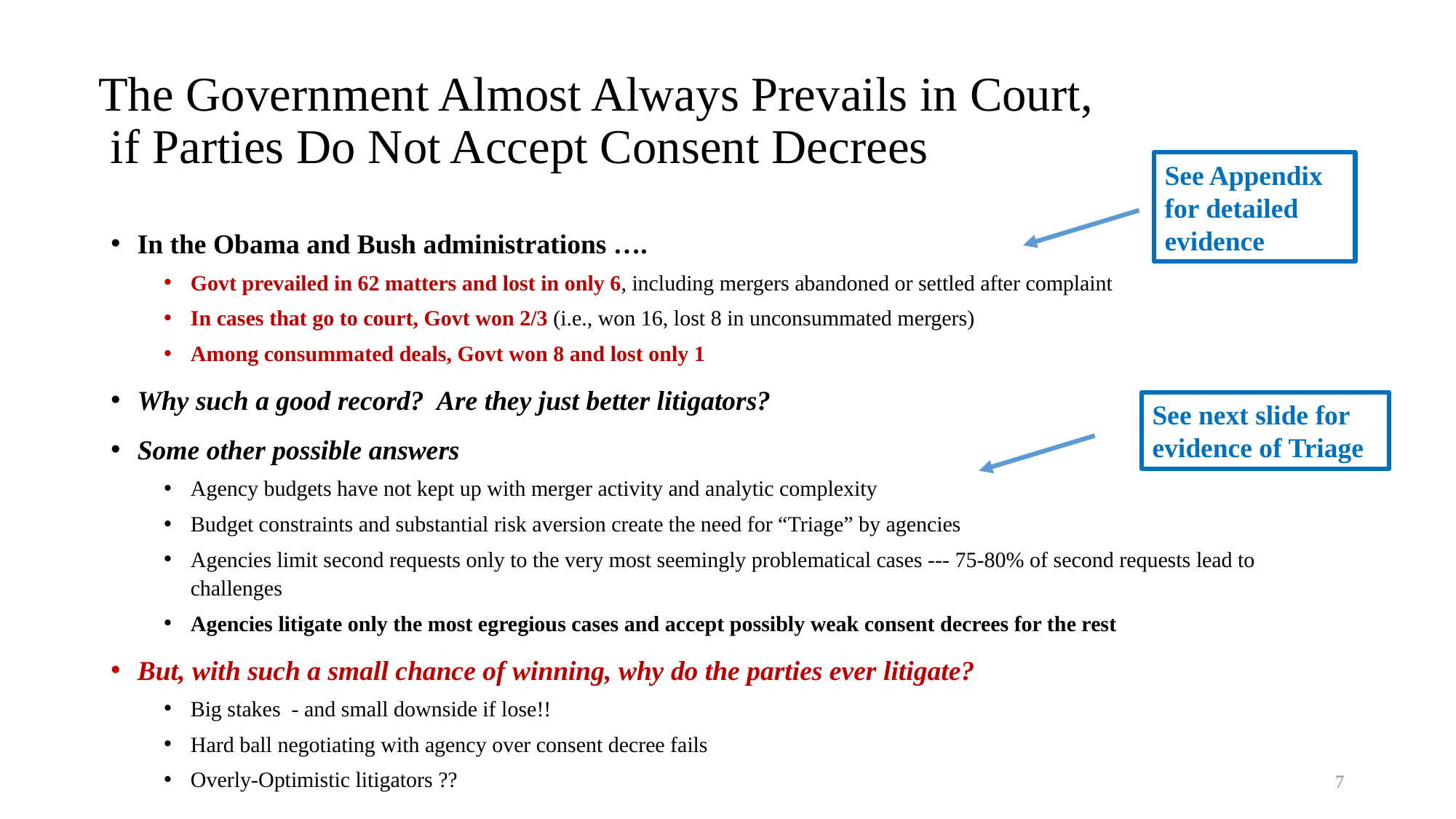

# The Government Almost Always Prevails in Court, if Parties Do Not Accept Consent Decrees
See Appendix for detailed evidence
In the Obama and Bush administrations ….
Govt prevailed in 62 matters and lost in only 6, including mergers abandoned or settled after complaint
In cases that go to court, Govt won 2/3 (i.e., won 16, lost 8 in unconsummated mergers)
Among consummated deals, Govt won 8 and lost only 1
Why such a good record?  Are they just better litigators?
Some other possible answers
Agency budgets have not kept up with merger activity and analytic complexity
Budget constraints and substantial risk aversion create the need for “Triage” by agencies
Agencies limit second requests only to the very most seemingly problematical cases --- 75-80% of second requests lead to challenges
Agencies litigate only the most egregious cases and accept possibly weak consent decrees for the rest
But, with such a small chance of winning, why do the parties ever litigate?
Big stakes  - and small downside if lose!!
Hard ball negotiating with agency over consent decree fails
Overly-Optimistic litigators ??

See next slide for evidence of Triage
7